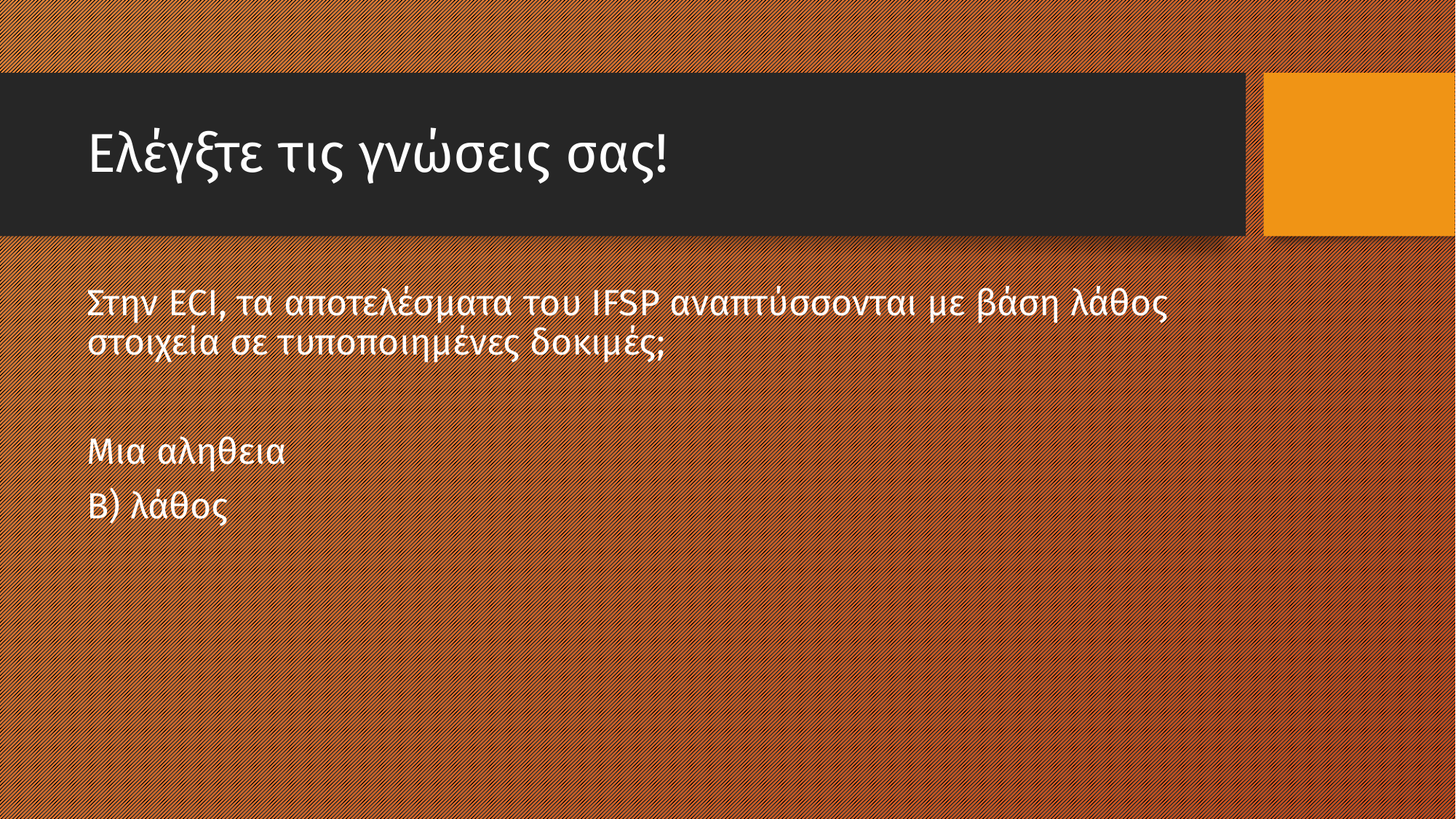

# Ελέγξτε τις γνώσεις σας!
Στην ECI, τα αποτελέσματα του IFSP αναπτύσσονται με βάση λάθος στοιχεία σε τυποποιημένες δοκιμές;

Μια αληθεια
Β) λάθος